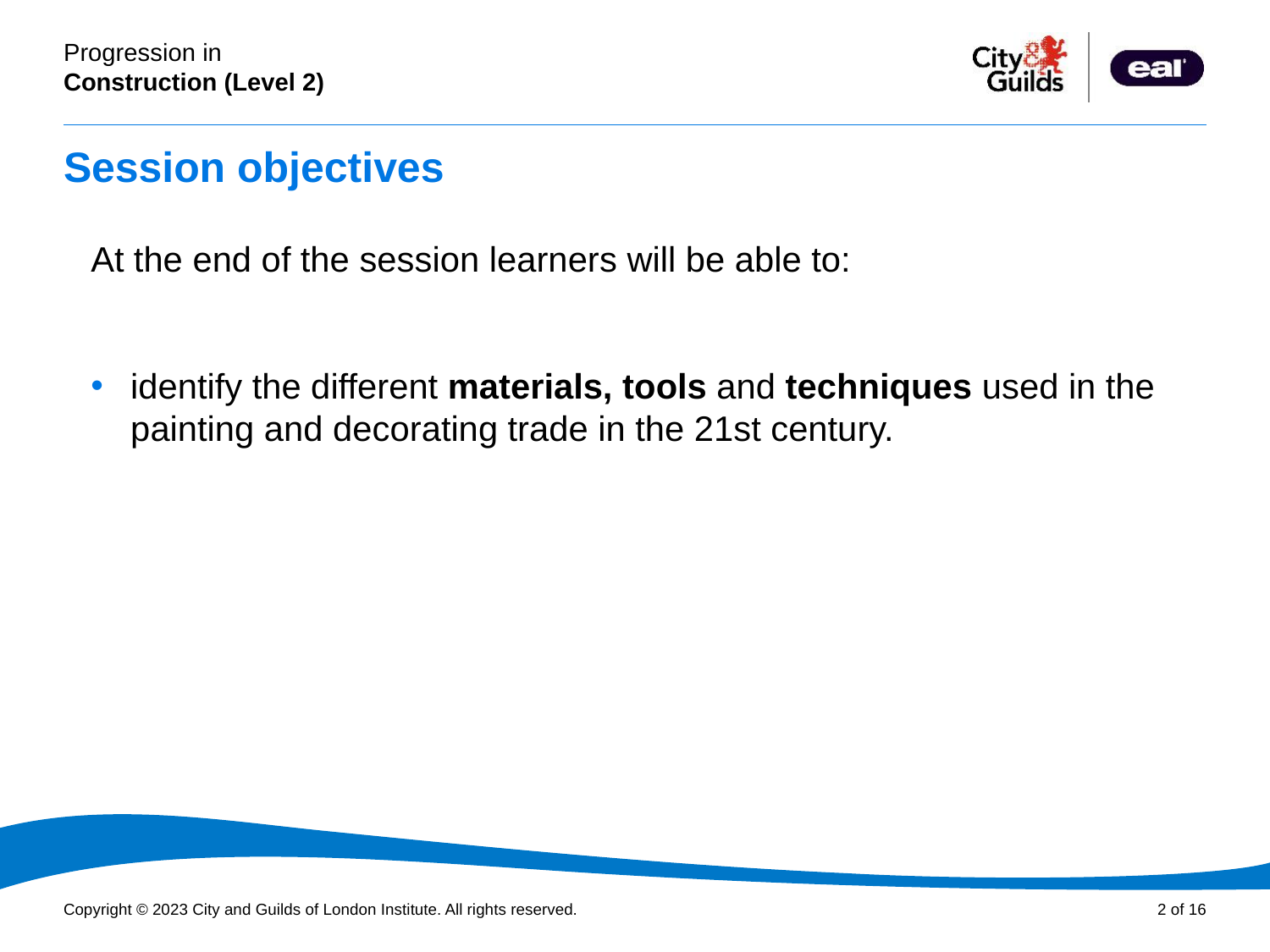

# Session objectives
At the end of the session learners will be able to:

identify the different materials, tools and techniques used in the painting and decorating trade in the 21st century.